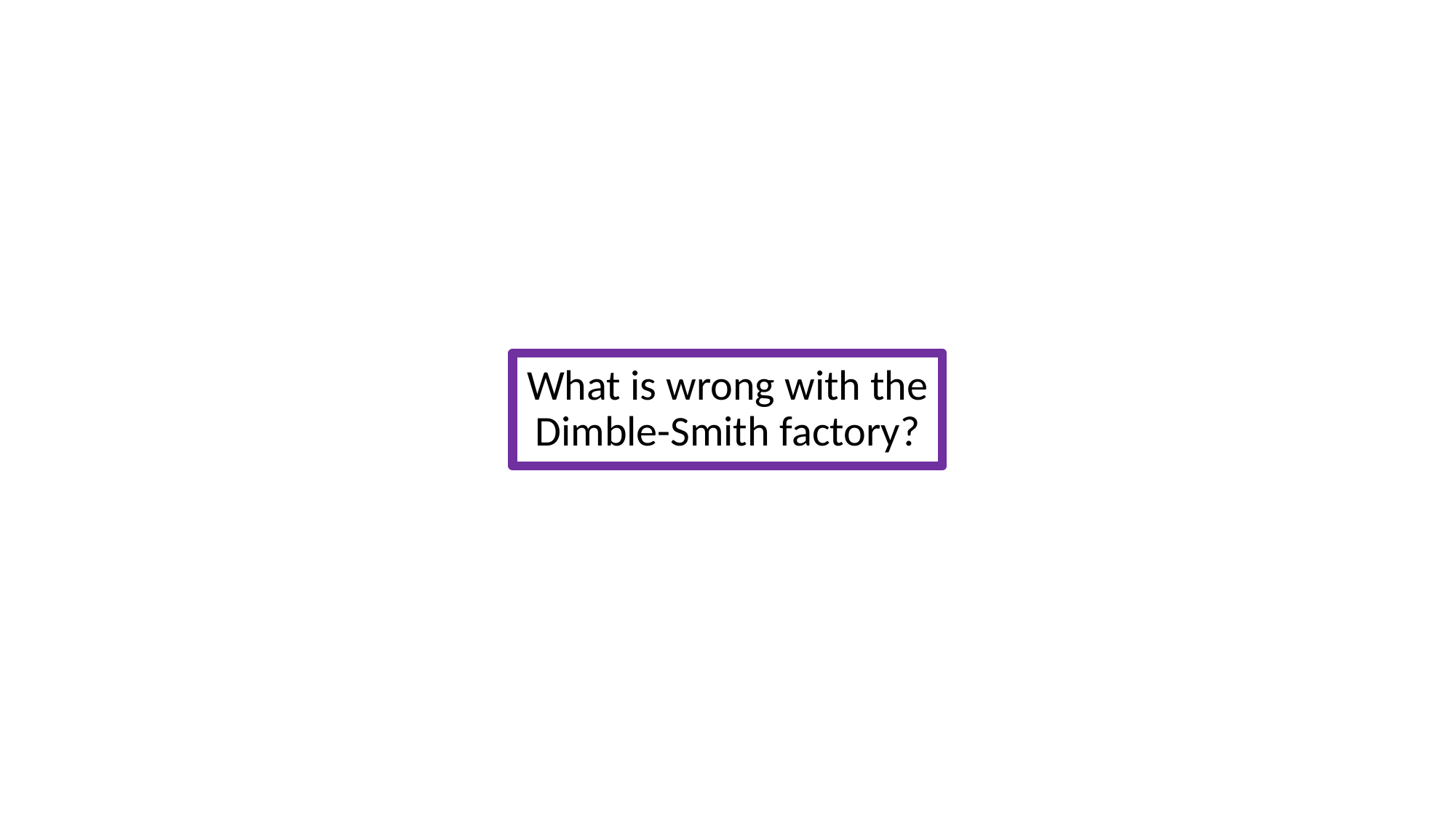

What is wrong with the Dimble-Smith factory?